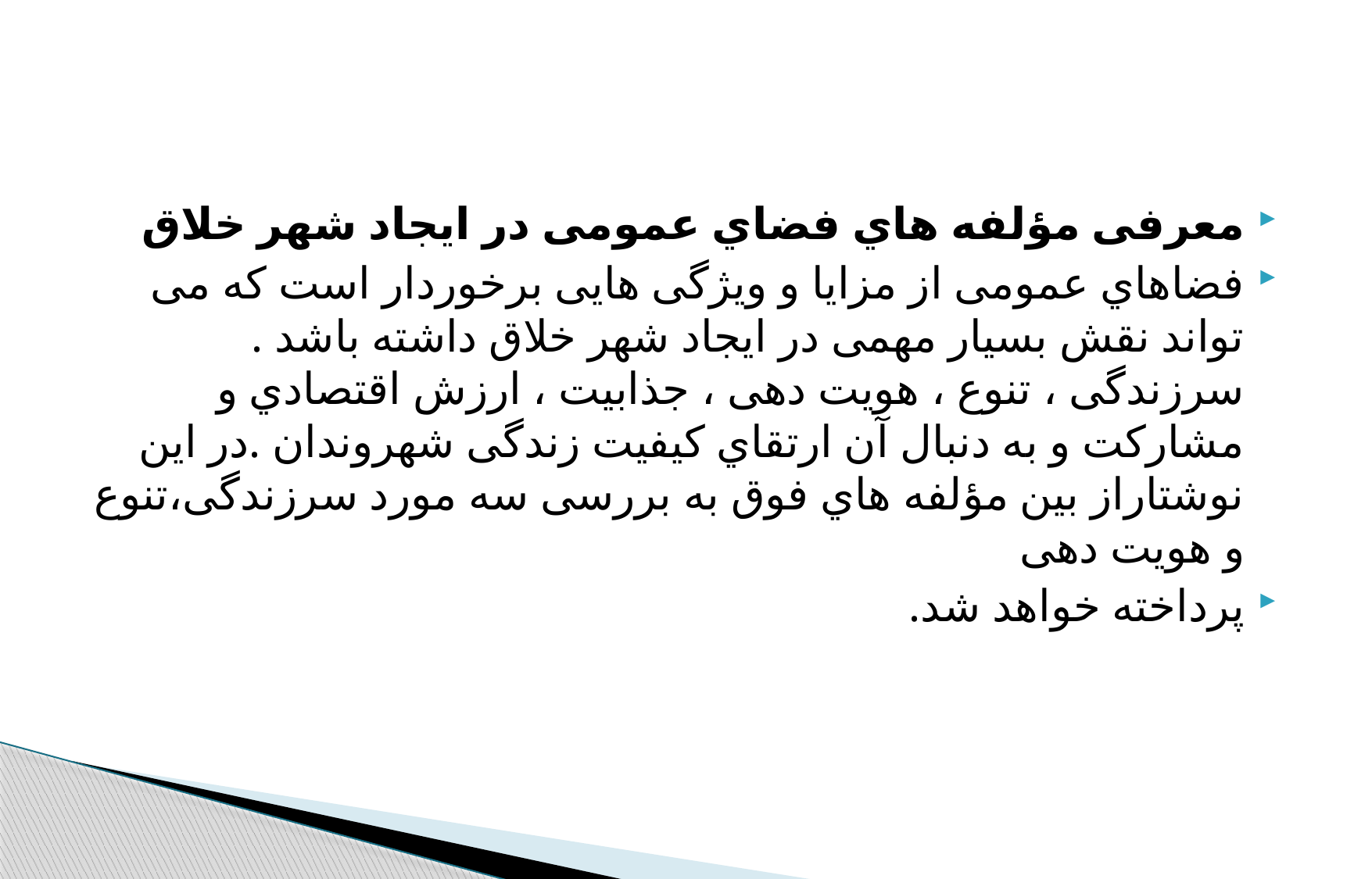

#
معرفی مؤلفه هاي فضاي عمومی در ایجاد شهر خلاق
فضاهاي عمومی از مزایا و ویژگی هایی برخوردار است که می تواند نقش بسیار مهمی در ایجاد شهر خلاق داشته باشد . سرزندگی ، تنوع ، هویت دهی ، جذابیت ، ارزش اقتصادي و مشارکت و به دنبال آن ارتقاي کیفیت زندگی شهروندان .در این نوشتاراز بین مؤلفه هاي فوق به بررسی سه مورد سرزندگی،تنوع و هویت دهی
پرداخته خواهد شد.